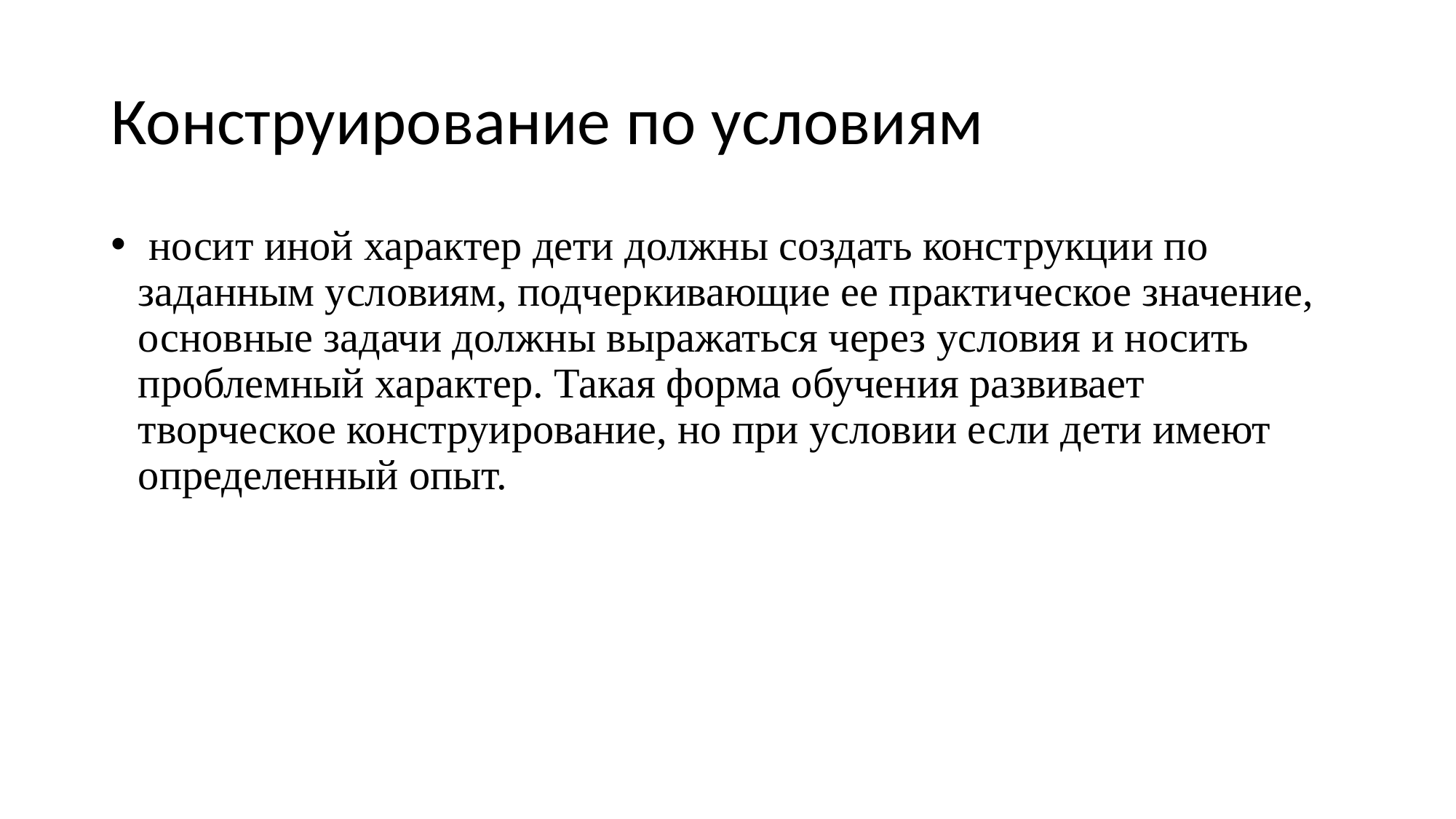

# Конструирование по условиям
 носит иной характер дети должны создать конструкции по заданным условиям, подчеркивающие ее практическое значение, основные задачи должны выражаться через условия и носить проблемный характер. Такая форма обучения развивает творческое конструирование, но при условии если дети имеют определенный опыт.